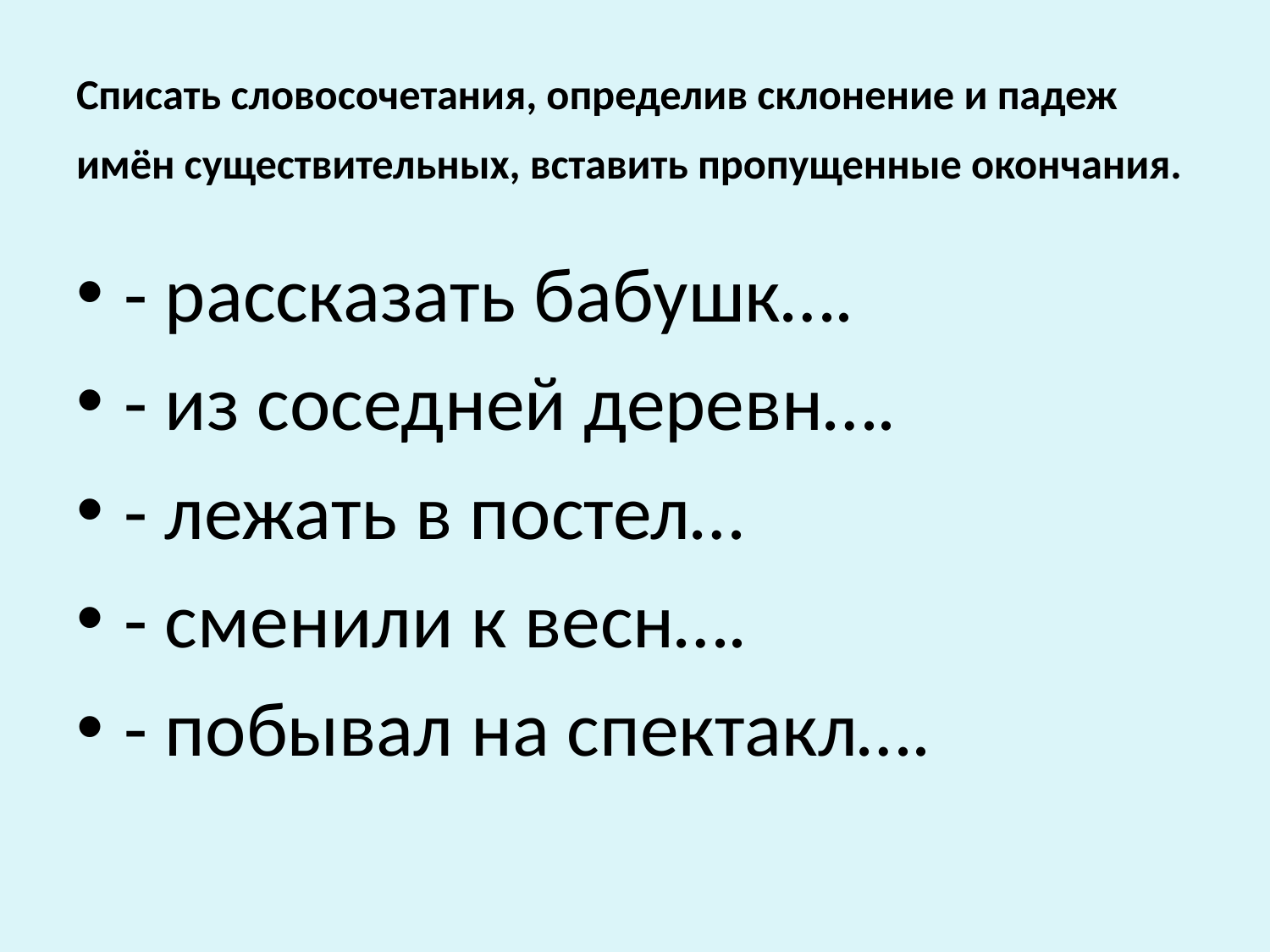

# Списать словосочетания, определив склонение и падеж имён существительных, вставить пропущенные окончания.
- рассказать бабушк….
- из соседней деревн….
- лежать в постел…
- сменили к весн….
- побывал на спектакл….